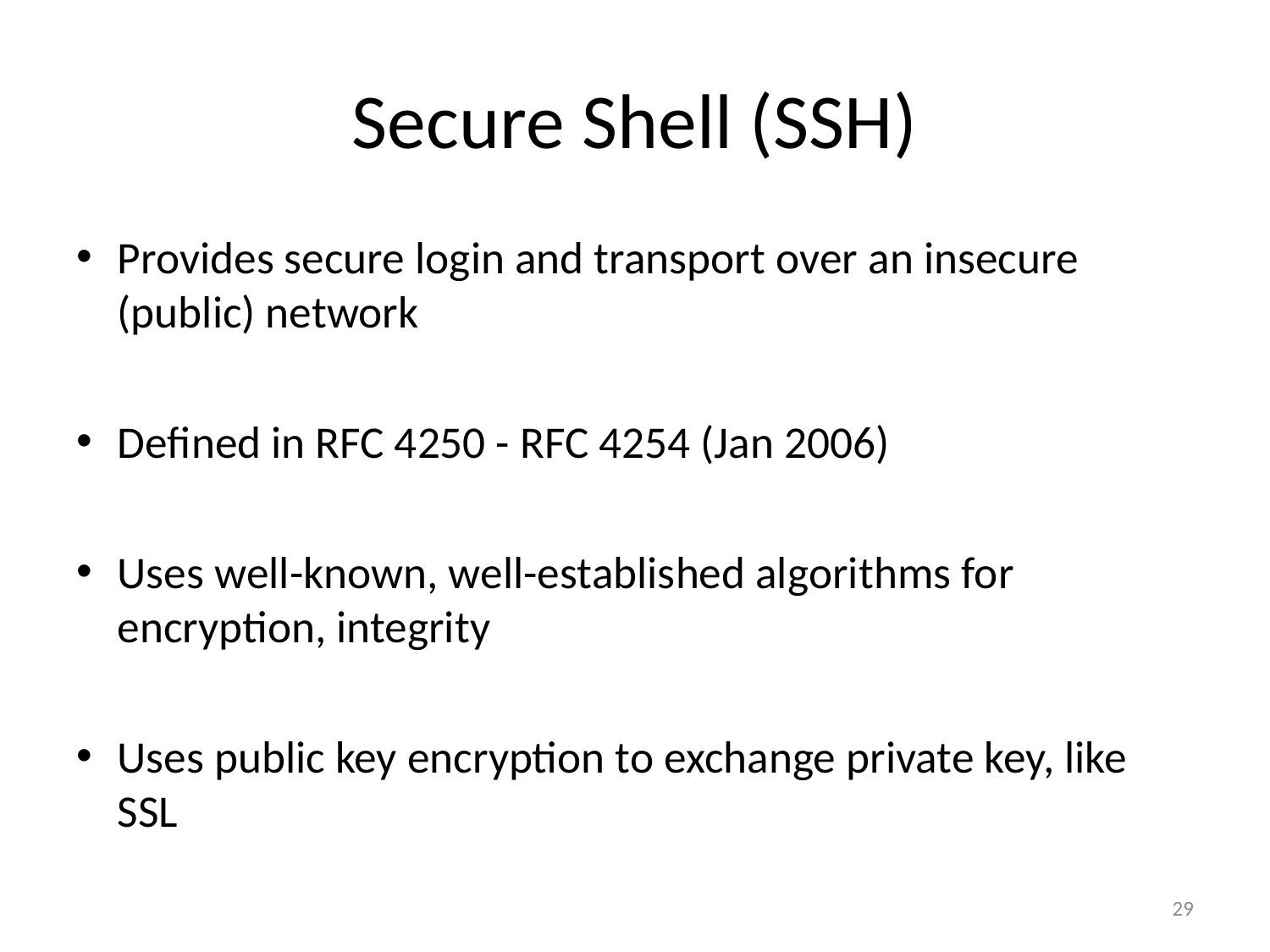

# Secure Shell (SSH)
Provides secure login and transport over an insecure (public) network

Defined in RFC 4250 - RFC 4254 (Jan 2006)

Uses well-known, well-established algorithms for encryption, integrity

Uses public key encryption to exchange private key, like SSL
29